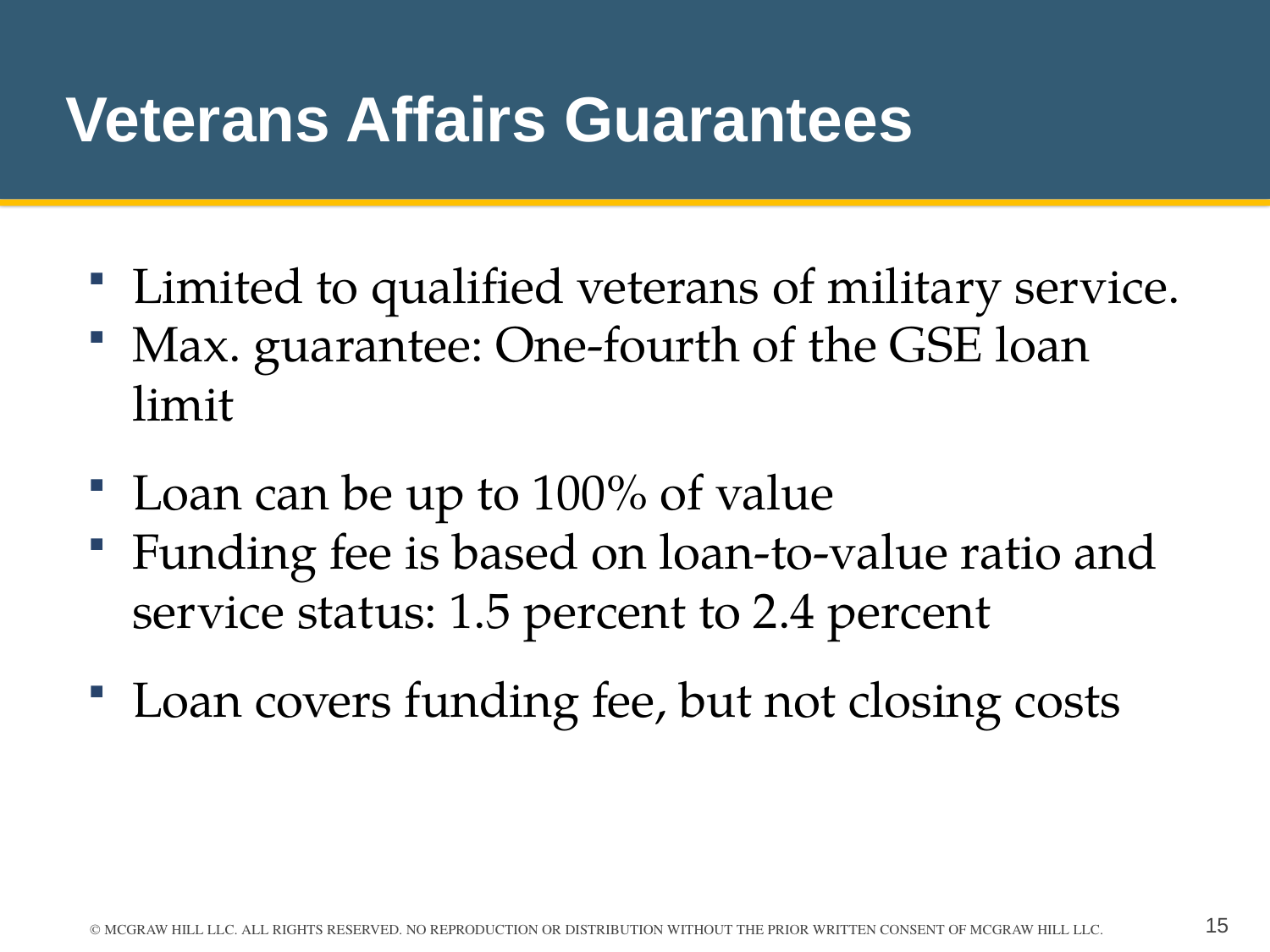

# Veterans Affairs Guarantees
Limited to qualified veterans of military service.
Max. guarantee: One-fourth of the GSE loan limit
Loan can be up to 100% of value
Funding fee is based on loan-to-value ratio and service status: 1.5 percent to 2.4 percent
Loan covers funding fee, but not closing costs
© MCGRAW HILL LLC. ALL RIGHTS RESERVED. NO REPRODUCTION OR DISTRIBUTION WITHOUT THE PRIOR WRITTEN CONSENT OF MCGRAW HILL LLC.
15